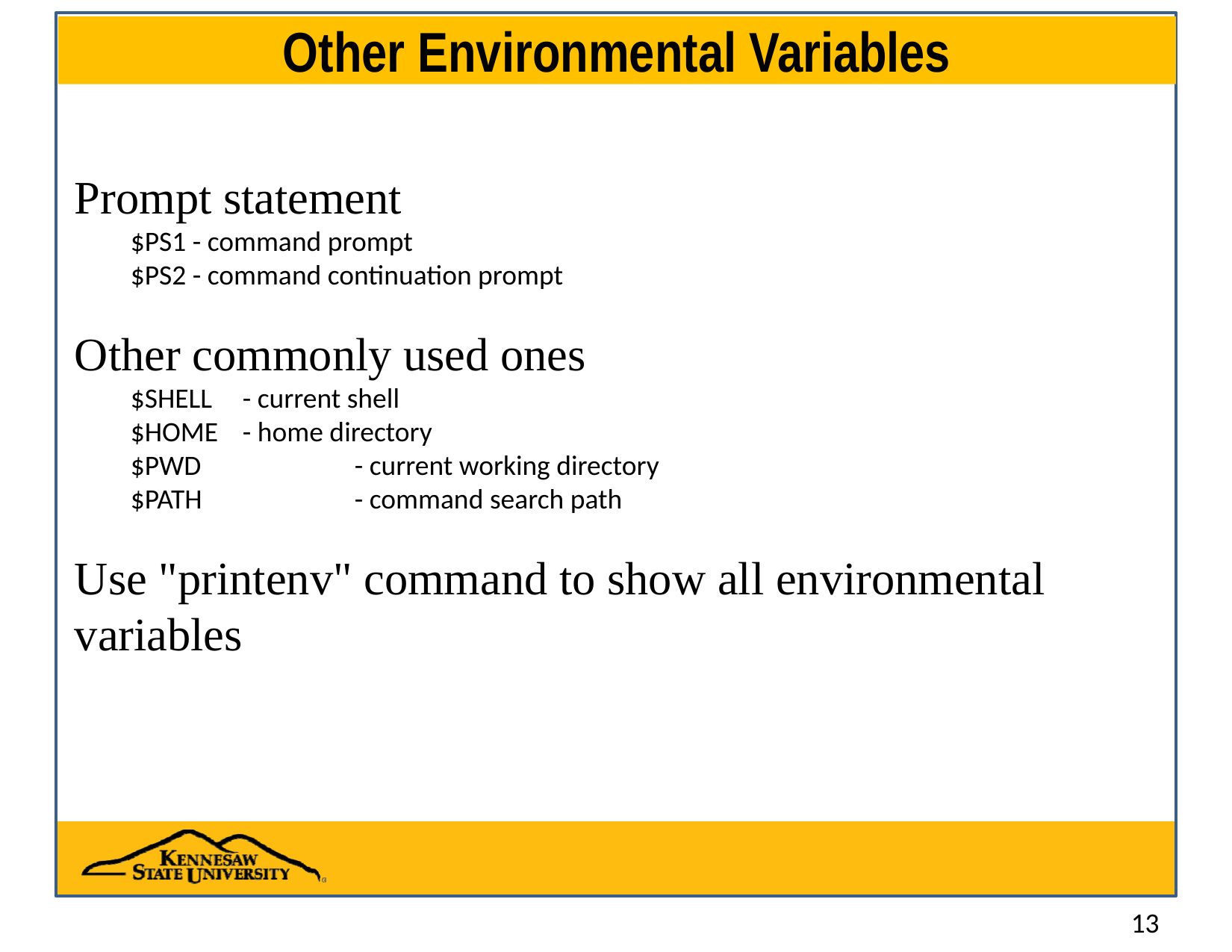

# Other Environmental Variables
Prompt statement
$PS1 - command prompt
$PS2 - command continuation prompt

Other commonly used ones
$SHELL	- current shell
$HOME 	- home directory
$PWD		- current working directory
$PATH		- command search path

Use "printenv" command to show all environmental variables